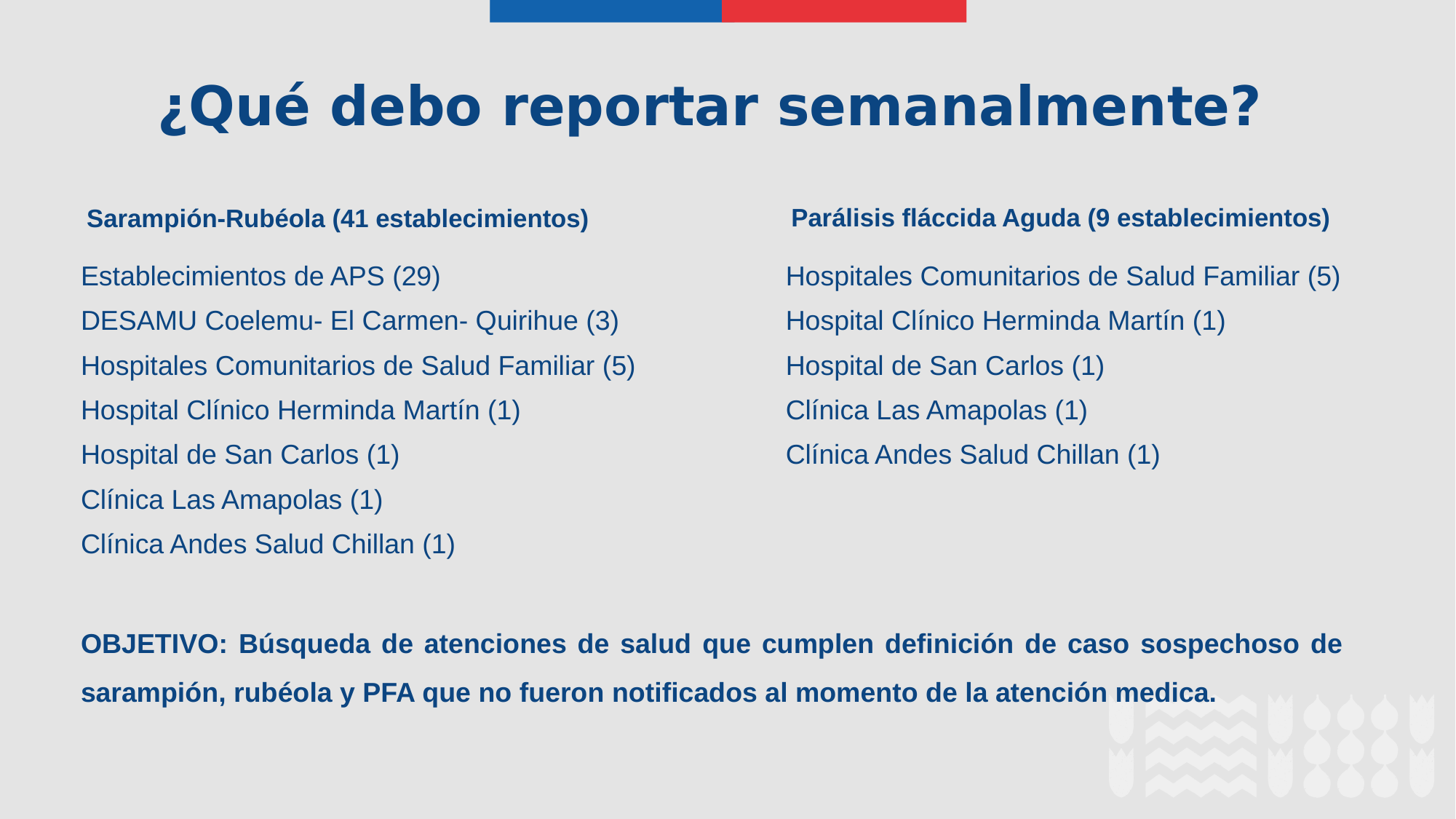

¿Qué debo reportar semanalmente?
Parálisis fláccida Aguda (9 establecimientos)
Sarampión-Rubéola (41 establecimientos)
Establecimientos de APS (29)
DESAMU Coelemu- El Carmen- Quirihue (3)
Hospitales Comunitarios de Salud Familiar (5)
Hospital Clínico Herminda Martín (1)
Hospital de San Carlos (1)
Clínica Las Amapolas (1)
Clínica Andes Salud Chillan (1)
Hospitales Comunitarios de Salud Familiar (5)
Hospital Clínico Herminda Martín (1)
Hospital de San Carlos (1)
Clínica Las Amapolas (1)
Clínica Andes Salud Chillan (1)
OBJETIVO: Búsqueda de atenciones de salud que cumplen definición de caso sospechoso de sarampión, rubéola y PFA que no fueron notificados al momento de la atención medica.